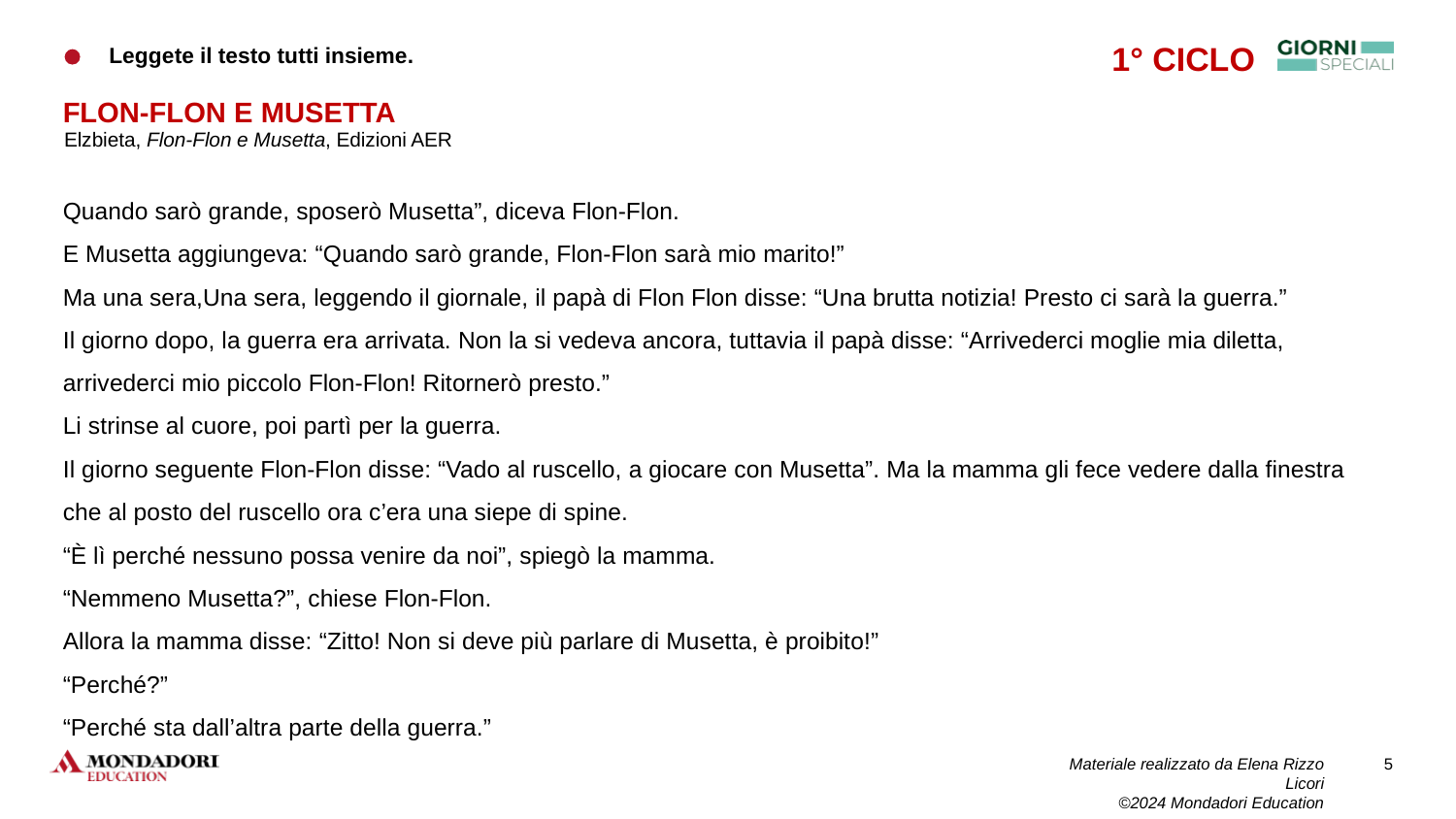

1° CICLO
Leggete il testo tutti insieme.
# FLON-FLON E MUSETTA
Elzbieta, Flon-Flon e Musetta, Edizioni AER
Quando sarò grande, sposerò Musetta”, diceva Flon-Flon.
E Musetta aggiungeva: “Quando sarò grande, Flon-Flon sarà mio marito!”
Ma una sera,Una sera, leggendo il giornale, il papà di Flon Flon disse: “Una brutta notizia! Presto ci sarà la guerra.”
Il giorno dopo, la guerra era arrivata. Non la si vedeva ancora, tuttavia il papà disse: “Arrivederci moglie mia diletta, arrivederci mio piccolo Flon-Flon! Ritornerò presto.”
Li strinse al cuore, poi partì per la guerra.
Il giorno seguente Flon-Flon disse: “Vado al ruscello, a giocare con Musetta”. Ma la mamma gli fece vedere dalla finestra che al posto del ruscello ora c’era una siepe di spine.
“È lì perché nessuno possa venire da noi”, spiegò la mamma.
“Nemmeno Musetta?”, chiese Flon-Flon.
Allora la mamma disse: “Zitto! Non si deve più parlare di Musetta, è proibito!”
“Perché?”
“Perché sta dall’altra parte della guerra.”
Materiale realizzato da Elena Rizzo Licori
©2024 Mondadori Education
5